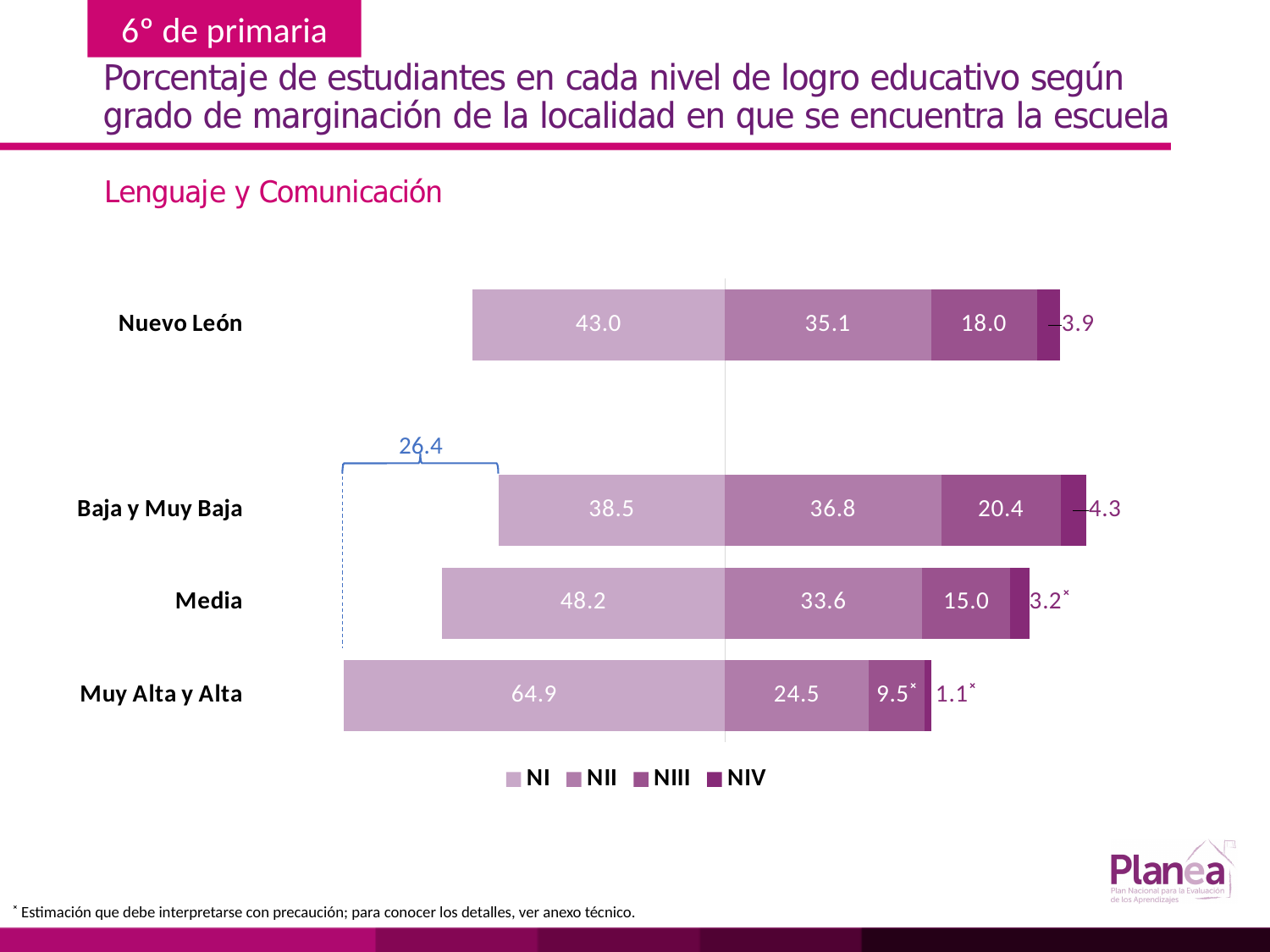

# Porcentaje de estudiantes en cada nivel de logro educativo según grado de marginación de la localidad en que se encuentra la escuela

Lenguaje y Comunicación

### Chart

| Category |  |  |  |  |
|---|---|---|---|---|
| Muy Alta y Alta | -64.9 | 24.5 | 9.5 | 1.1 |
| Media | -48.2 | 33.6 | 15.0 | 3.2 |
| Baja y Muy Baja | -38.5 | 36.8 | 20.4 | 4.3 |
|  | None | None | None | None |
| Nuevo León | -43.0 | 35.1 | 18.0 | 3.9 |
26.4
˟ Estimación que debe interpretarse con precaución; para conocer los detalles, ver anexo técnico.